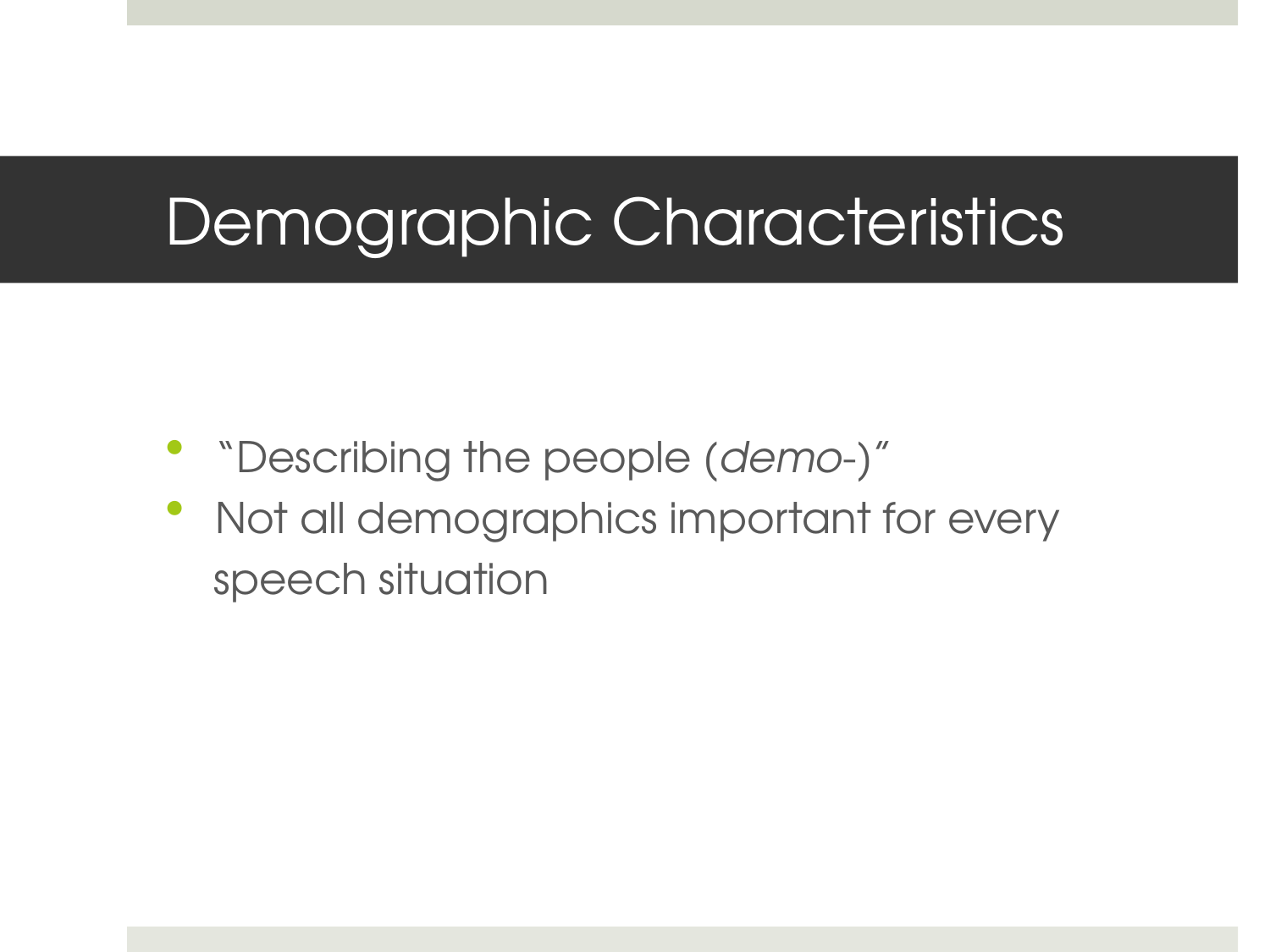

# Demographic Characteristics

“Describing the people (demo-)”
Not all demographics important for every
    speech situation